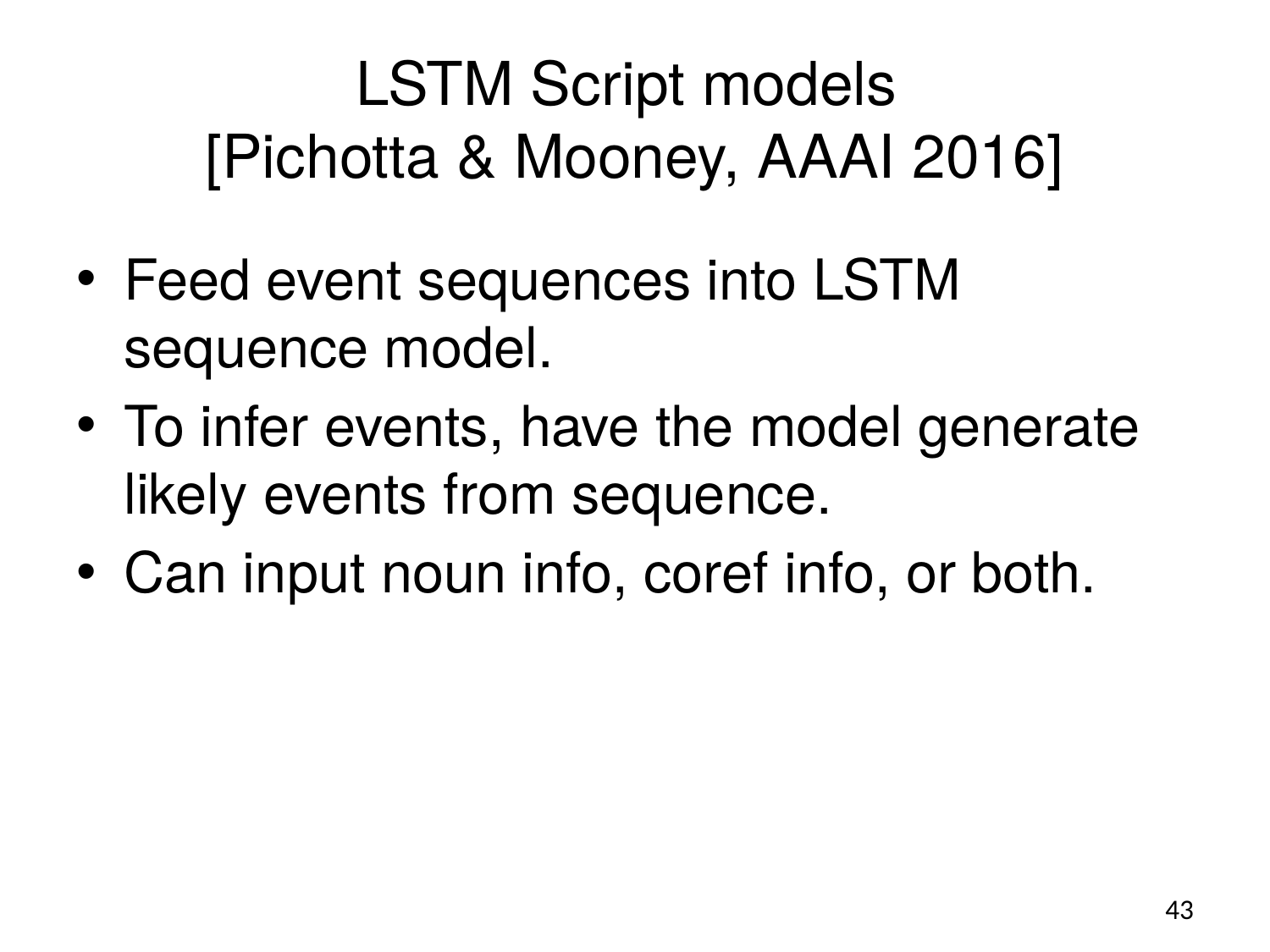

# LSTM Script models [Pichotta & Mooney, AAAI 2016]
Feed event sequences into LSTM sequence model.
To infer events, have the model generate likely events from sequence.
Can input noun info, coref info, or both.
43